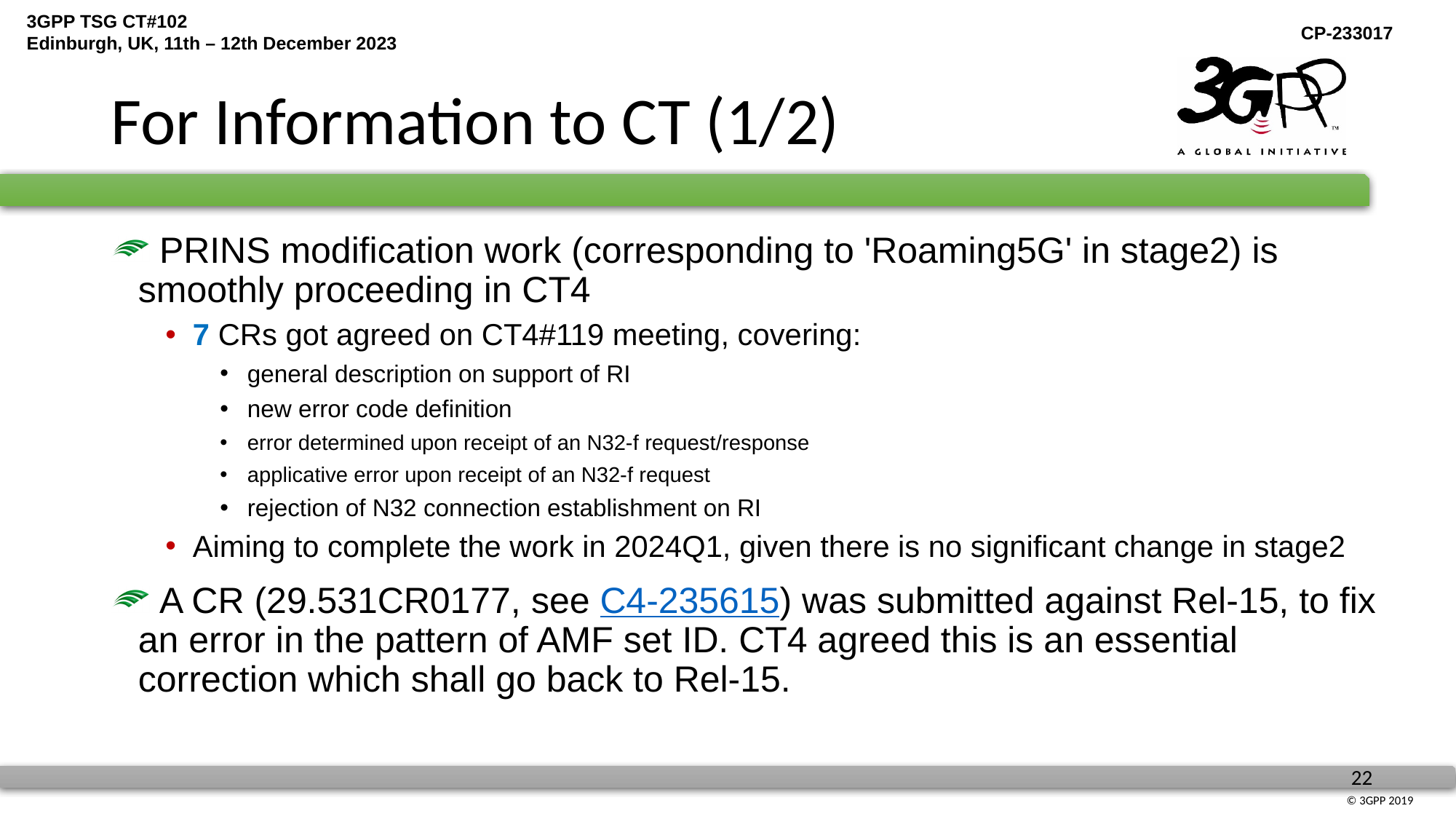

# For Information to CT (1/2)
 PRINS modification work (corresponding to 'Roaming5G' in stage2) is smoothly proceeding in CT4
7 CRs got agreed on CT4#119 meeting, covering:
general description on support of RI
new error code definition
error determined upon receipt of an N32-f request/response
applicative error upon receipt of an N32-f request
rejection of N32 connection establishment on RI
Aiming to complete the work in 2024Q1, given there is no significant change in stage2
 A CR (29.531CR0177, see C4-235615) was submitted against Rel-15, to fix an error in the pattern of AMF set ID. CT4 agreed this is an essential correction which shall go back to Rel-15.